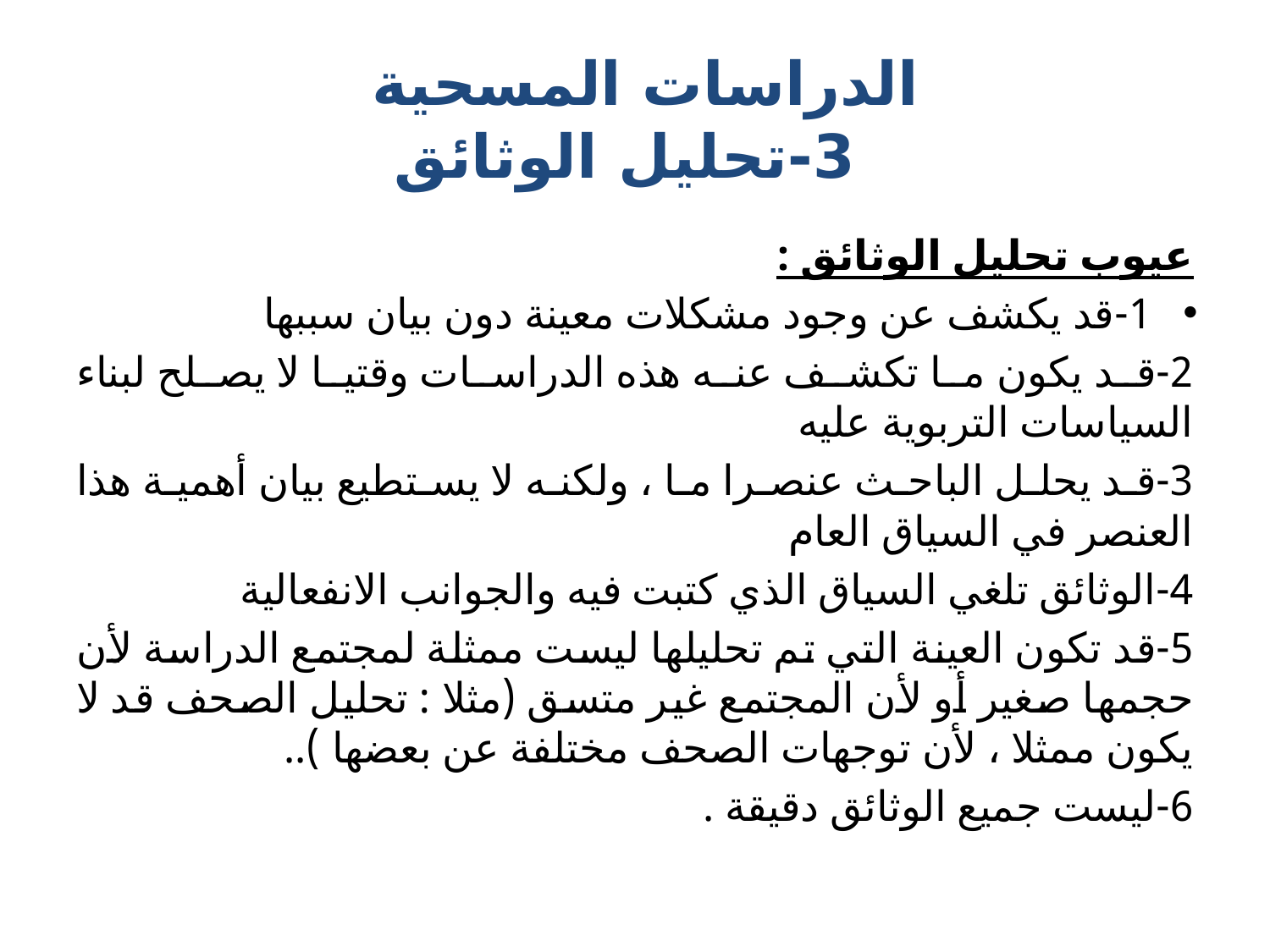

# الدراسات المسحية 3-تحليل الوثائق
عيوب تحليل الوثائق :
1-قد يكشف عن وجود مشكلات معينة دون بيان سببها
2-قد يكون ما تكشف عنه هذه الدراسات وقتيا لا يصلح لبناء السياسات التربوية عليه
3-قد يحلل الباحث عنصرا ما ، ولكنه لا يستطيع بيان أهمية هذا العنصر في السياق العام
4-الوثائق تلغي السياق الذي كتبت فيه والجوانب الانفعالية
5-قد تكون العينة التي تم تحليلها ليست ممثلة لمجتمع الدراسة لأن حجمها صغير أو لأن المجتمع غير متسق (مثلا : تحليل الصحف قد لا يكون ممثلا ، لأن توجهات الصحف مختلفة عن بعضها )..
6-ليست جميع الوثائق دقيقة .